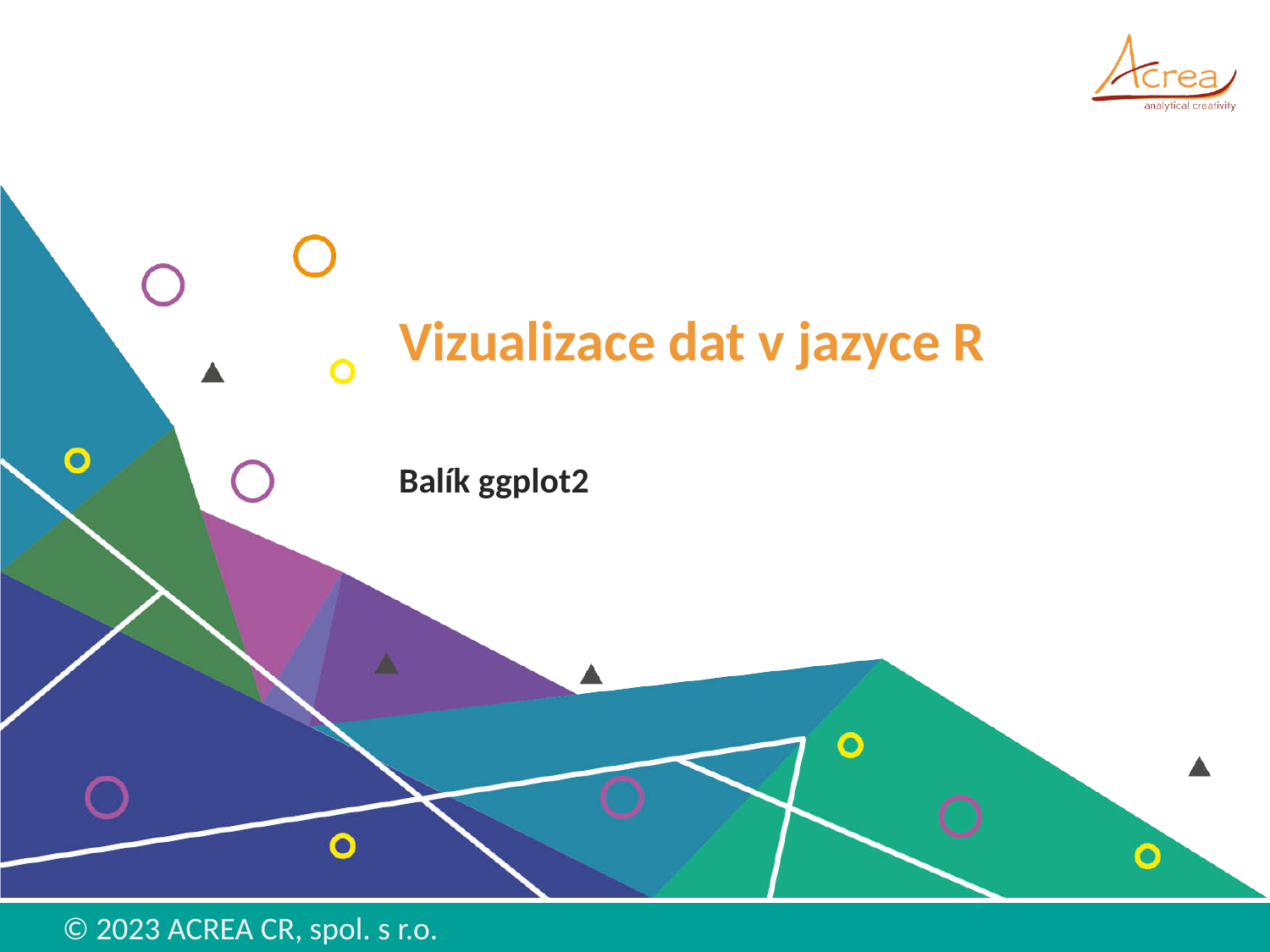

# Vizualizace dat v jazyce R
Balík ggplot2